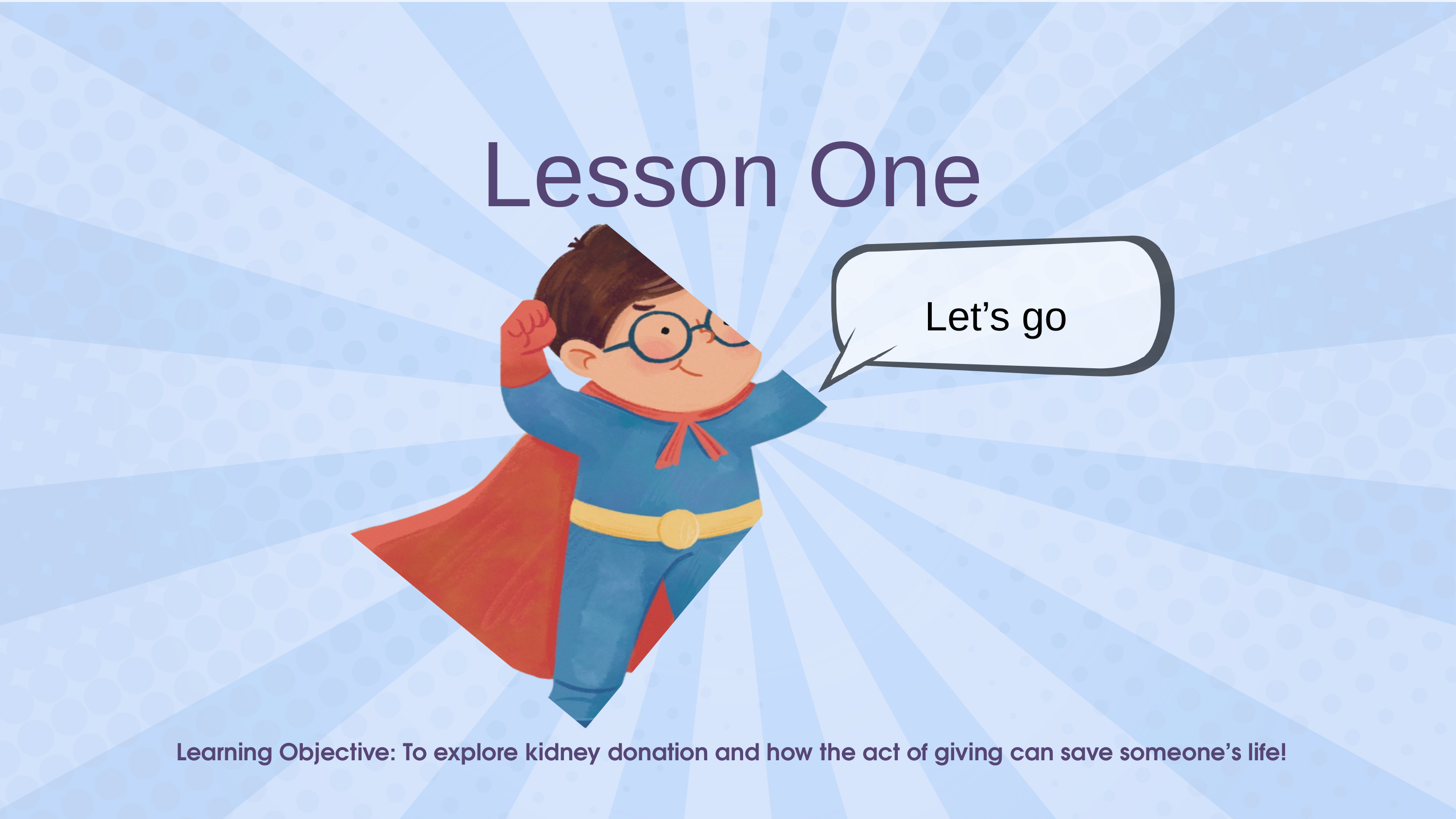

Lesson One

Let’s go
Learning Objective: To explore kidney donation and how the act of giving can save someone’s life!